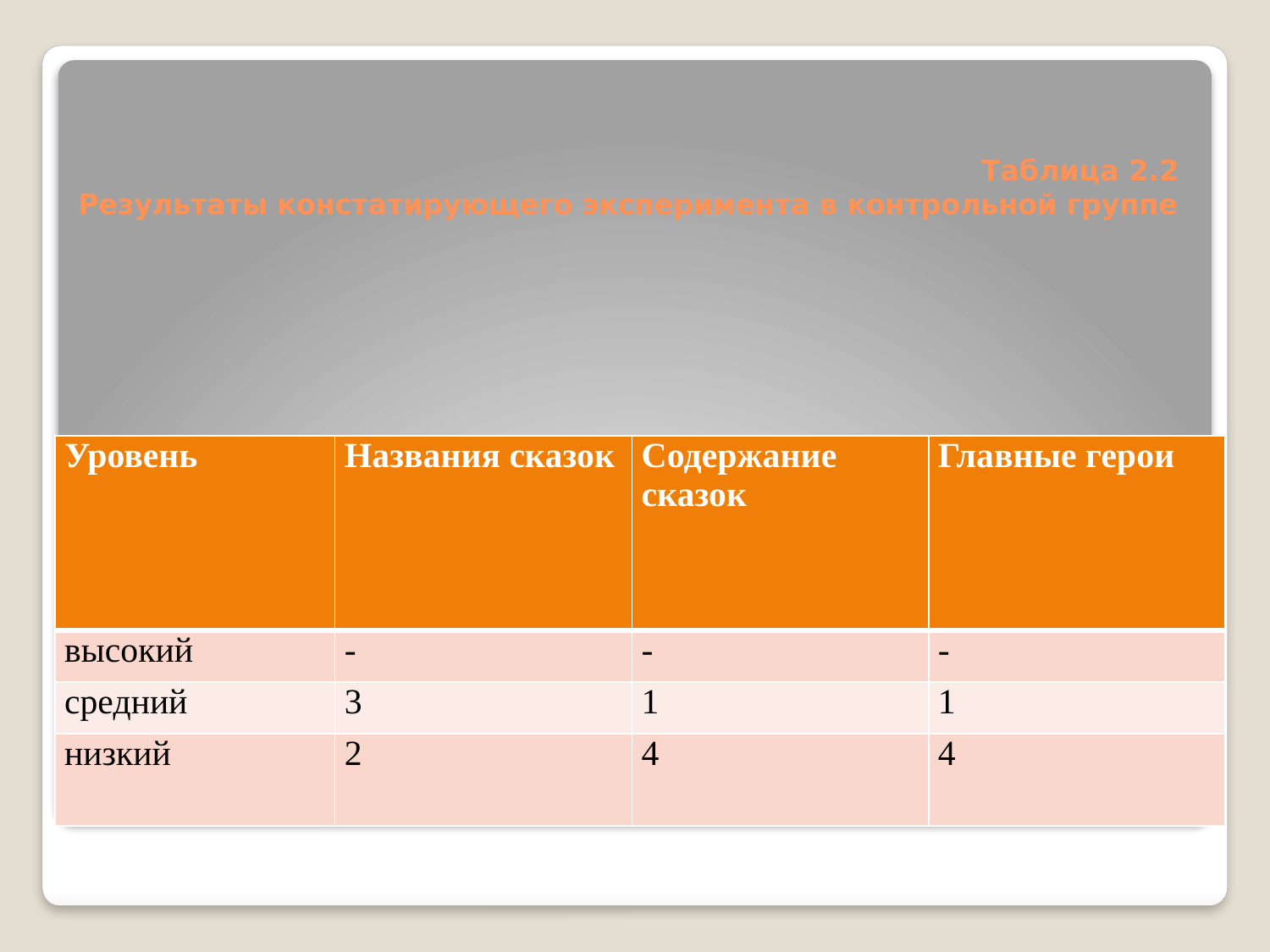

# Таблица 2.2 Результаты констатирующего эксперимента в контрольной группе
| Уровень | Названия сказок | Содержание сказок | Главные герои |
| --- | --- | --- | --- |
| высокий | - | - | - |
| средний | 3 | 1 | 1 |
| низкий | 2 | 4 | 4 |